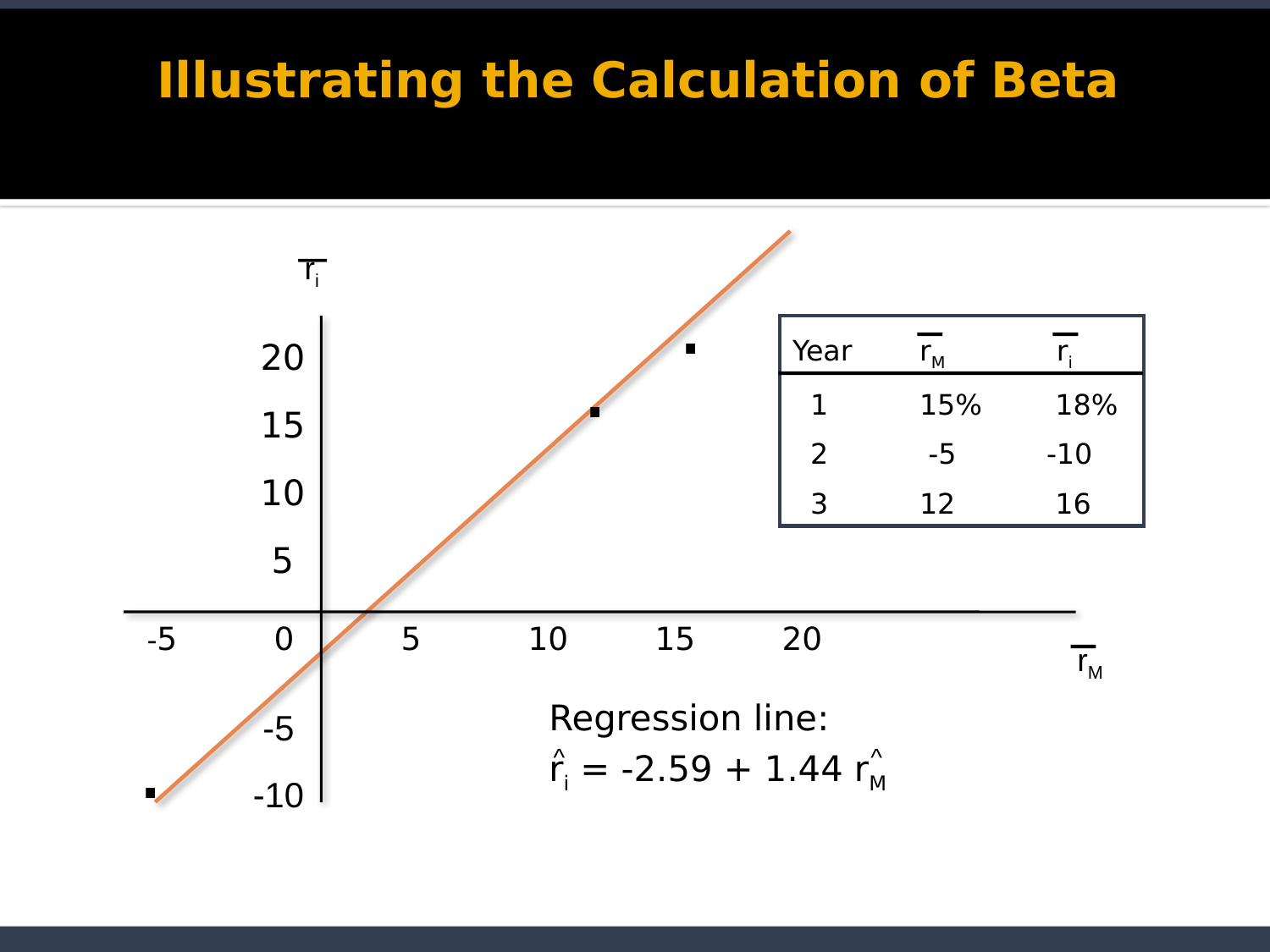

# Illustrating the Calculation of Beta
 _
ri

.

20

15

10

5

.
Year	rM	  ri
  1	15%	 18%
  2	 -5	-10
  3	12	 16

-5	0	5	10	15	20
rM
Regression line:
ri = -2.59 + 1.44 rM
^
^
.
-5

-10